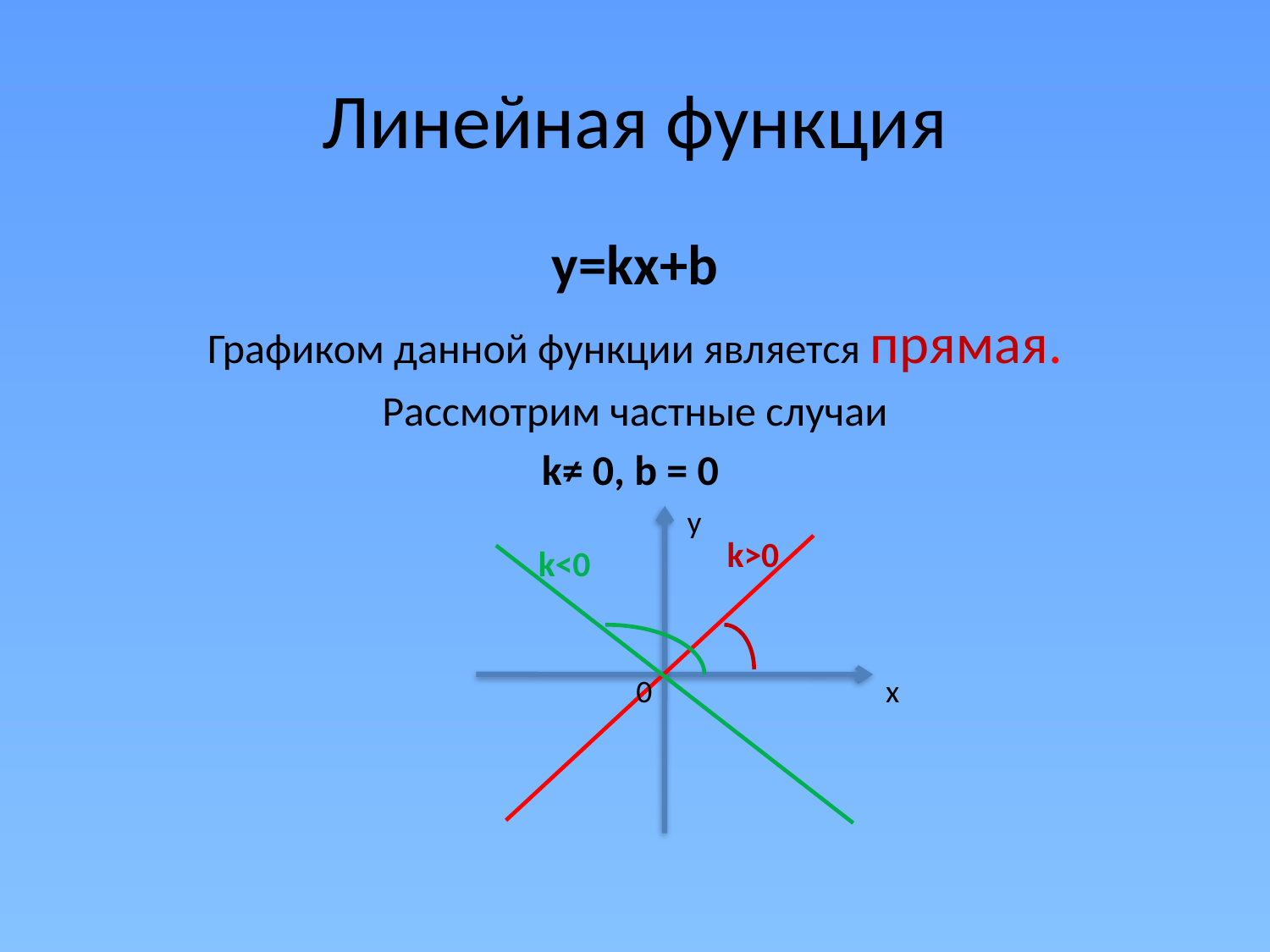

# Линейная функция
y=kx+b
Графиком данной функции является прямая.
Рассмотрим частные случаи
k≠ 0, b = 0
y
k>0
k<0

0
x